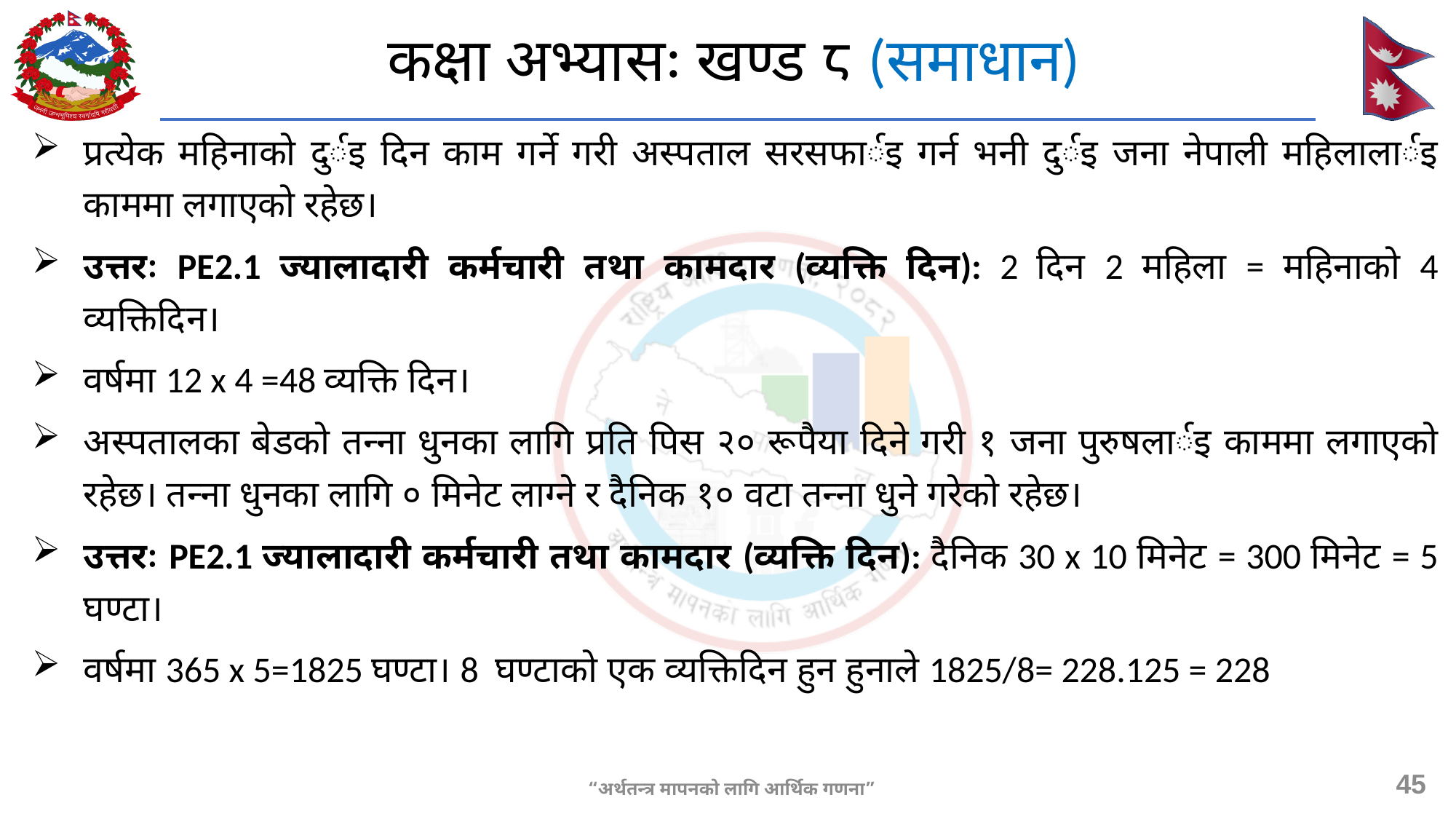

# कक्षा अभ्यासः खण्ड ८ (समाधान)
प्रत्येक महिनाको दुर्इ दिन काम गर्ने गरी अस्पताल सरसफार्इ गर्न भनी दुर्इ जना नेपाली महिलालार्इ काममा लगाएको रहेछ।
उत्तरः PE2.1 ज्यालादारी कर्मचारी तथा कामदार (व्यक्ति दिन): 2 दिन 2 महिला = महिनाको 4 व्यक्तिदिन।
वर्षमा 12 x 4 =48 व्यक्ति दिन।
अस्पतालका बेडको तन्ना धुनका लागि प्रति पिस २० रूपैया दिने गरी १ जना पुरुषलार्इ काममा लगाएको रहेछ। तन्ना धुनका लागि ० मिनेट लाग्ने र दैनिक १० वटा तन्ना धुने गरेको रहेछ।
उत्तरः PE2.1 ज्यालादारी कर्मचारी तथा कामदार (व्यक्ति दिन): दैनिक 30 x 10 मिनेट = 300 मिनेट = 5 घण्टा।
वर्षमा 365 x 5=1825 घण्टा। 8  घण्टाको एक व्यक्तिदिन हुन हुनाले 1825/8= 228.125 = 228
45
“अर्थतन्त्र मापनको लागि आर्थिक गणना”